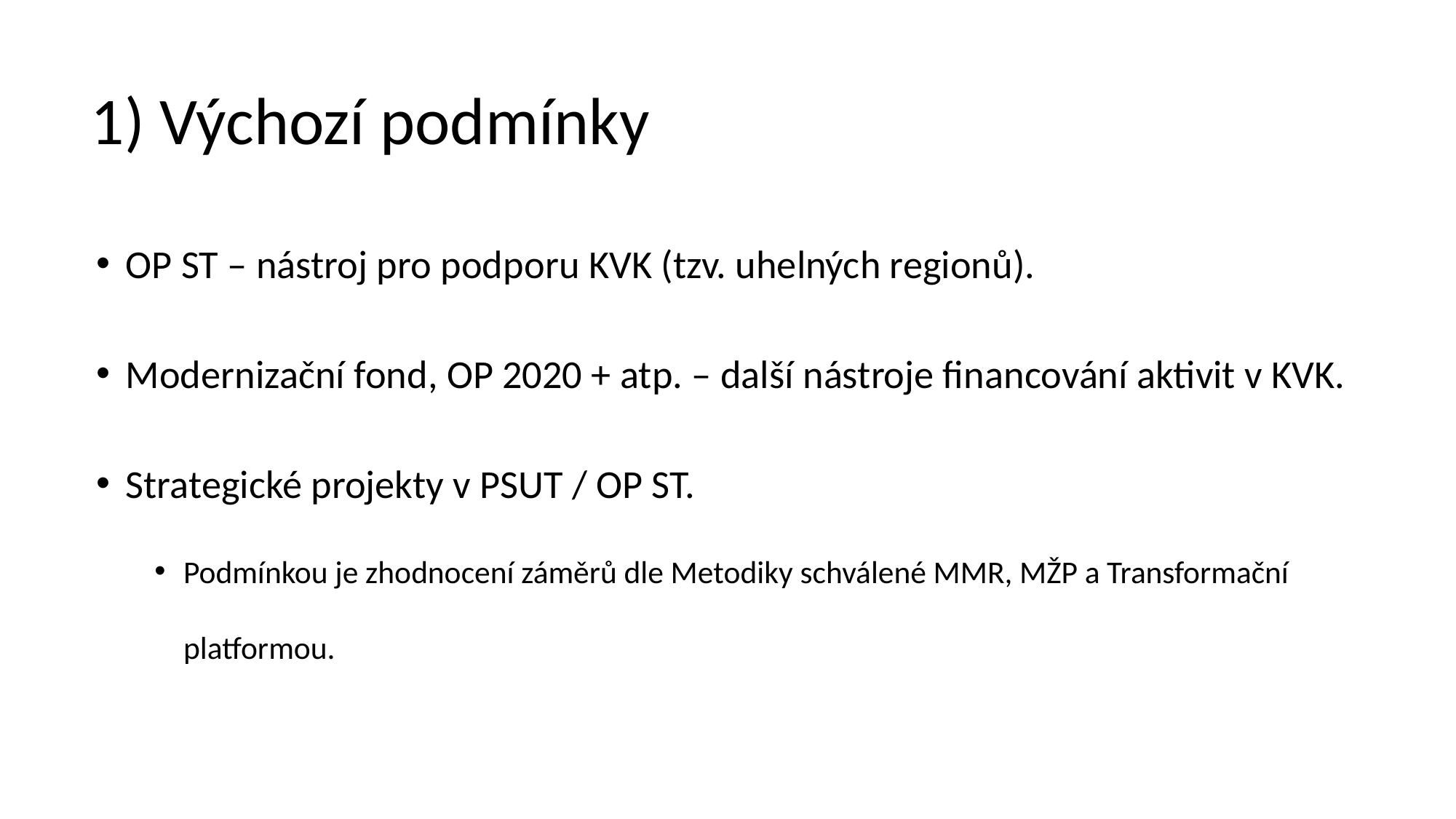

# 1) Výchozí podmínky
OP ST – nástroj pro podporu KVK (tzv. uhelných regionů).
Modernizační fond, OP 2020 + atp. – další nástroje financování aktivit v KVK.
Strategické projekty v PSUT / OP ST.
Podmínkou je zhodnocení záměrů dle Metodiky schválené MMR, MŽP a Transformační platformou.